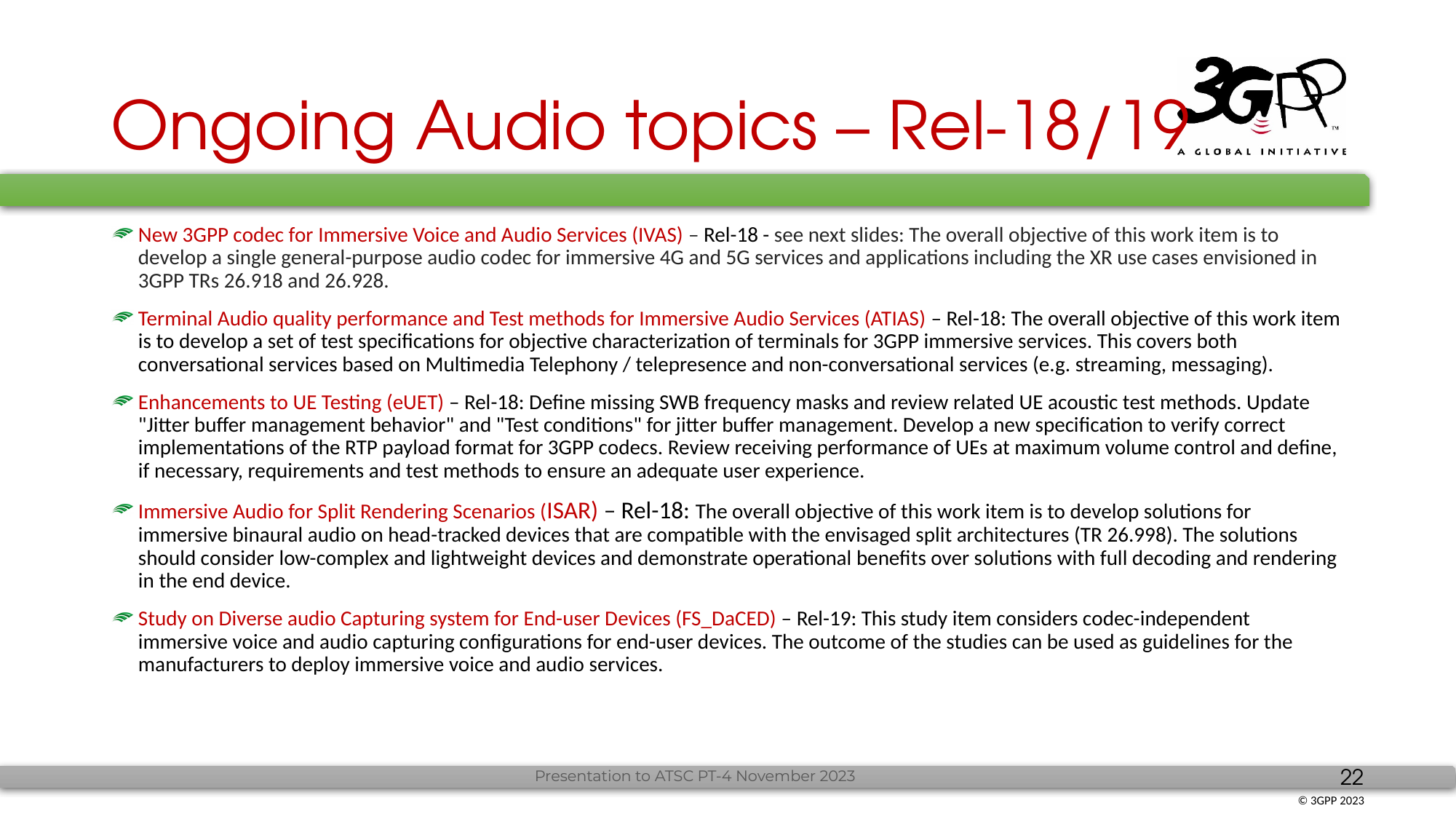

# Ongoing Audio topics – Rel-18/19
New 3GPP codec for Immersive Voice and Audio Services (IVAS) – Rel-18 - see next slides: The overall objective of this work item is to develop a single general-purpose audio codec for immersive 4G and 5G services and applications including the XR use cases envisioned in 3GPP TRs 26.918 and 26.928.
Terminal Audio quality performance and Test methods for Immersive Audio Services (ATIAS) – Rel-18: The overall objective of this work item is to develop a set of test specifications for objective characterization of terminals for 3GPP immersive services. This covers both conversational services based on Multimedia Telephony / telepresence and non-conversational services (e.g. streaming, messaging).
Enhancements to UE Testing (eUET) – Rel-18: Define missing SWB frequency masks and review related UE acoustic test methods. Update "Jitter buffer management behavior" and "Test conditions" for jitter buffer management. Develop a new specification to verify correct implementations of the RTP payload format for 3GPP codecs. Review receiving performance of UEs at maximum volume control and define, if necessary, requirements and test methods to ensure an adequate user experience.
Immersive Audio for Split Rendering Scenarios (ISAR) – Rel-18: The overall objective of this work item is to develop solutions for immersive binaural audio on head-tracked devices that are compatible with the envisaged split architectures (TR 26.998). The solutions should consider low-complex and lightweight devices and demonstrate operational benefits over solutions with full decoding and rendering in the end device.
Study on Diverse audio Capturing system for End-user Devices (FS_DaCED) – Rel-19: This study item considers codec-independent immersive voice and audio capturing configurations for end-user devices. The outcome of the studies can be used as guidelines for the manufacturers to deploy immersive voice and audio services.